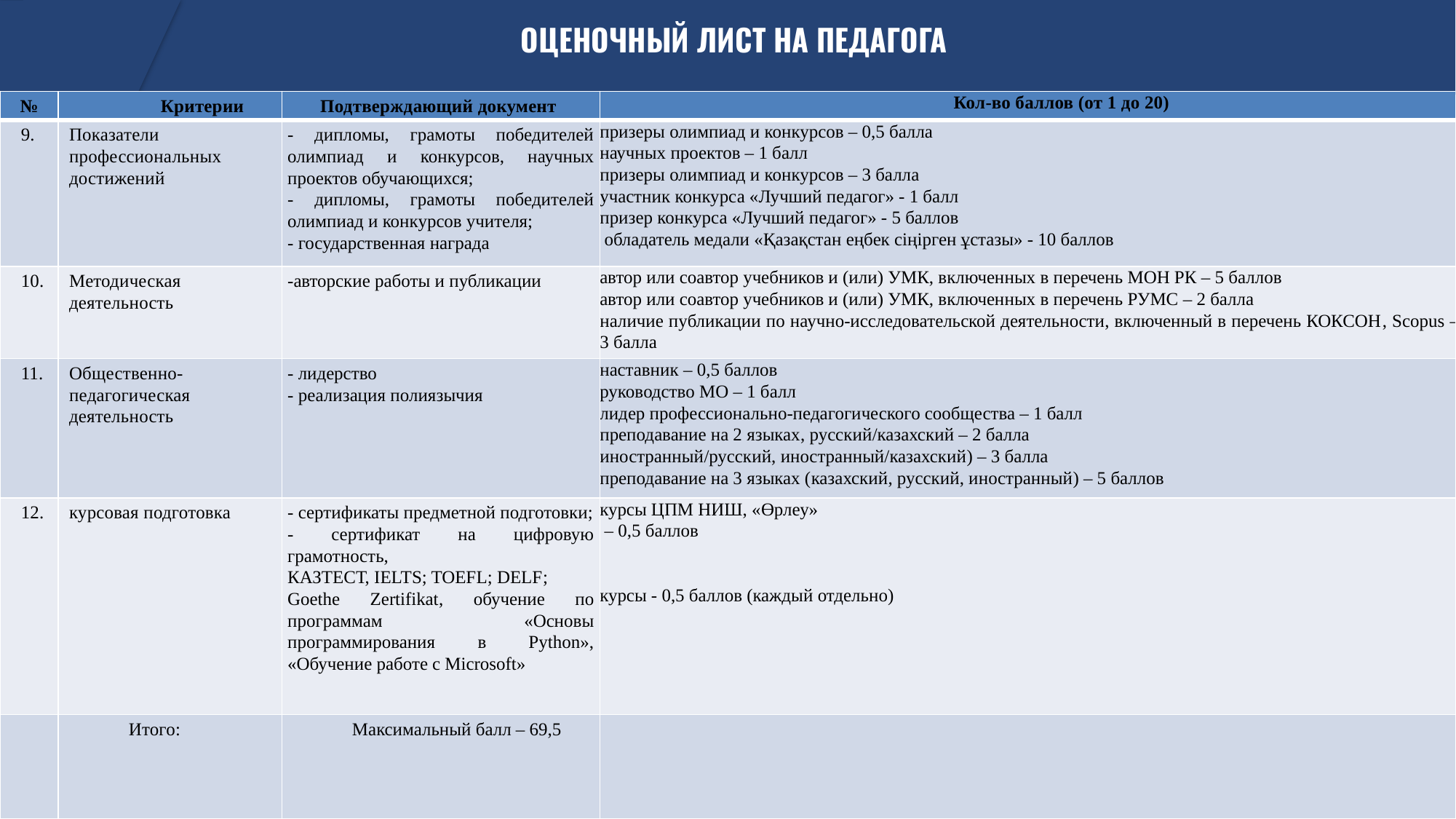

# ОЦЕНОЧНЫЙ ЛИСТ НА ПЕДАГОГА
| № | Критерии | Подтверждающий документ | Кол-во баллов (от 1 до 20) |
| --- | --- | --- | --- |
| 9. | Показатели профессиональных достижений | - дипломы, грамоты победителей олимпиад и конкурсов, научных проектов обучающихся; - дипломы, грамоты победителей олимпиад и конкурсов учителя; - государственная награда | призеры олимпиад и конкурсов – 0,5 балла научных проектов – 1 балл призеры олимпиад и конкурсов – 3 балла участник конкурса «Лучший педагог» - 1 балл призер конкурса «Лучший педагог» - 5 баллов  обладатель медали «Қазақстан еңбек сіңірген ұстазы» - 10 баллов |
| 10. | Методическая деятельность | -авторские работы и публикации | автор или соавтор учебников и (или) УМК, включенных в перечень МОН РК – 5 баллов автор или соавтор учебников и (или) УМК, включенных в перечень РУМС – 2 балла наличие публикации по научно-исследовательской деятельности, включенный в перечень КОКСОН, Scopus – 3 балла |
| 11. | Общественно-педагогическая деятельность | - лидерство - реализация полиязычия | наставник – 0,5 баллов руководство МО – 1 балл лидер профессионально-педагогического сообщества – 1 балл преподавание на 2 языках, русский/казахский – 2 балла иностранный/русский, иностранный/казахский) – 3 балла преподавание на 3 языках (казахский, русский, иностранный) – 5 баллов |
| 12. | курсовая подготовка | - сертификаты предметной подготовки; - сертификат на цифровую грамотность, КАЗТЕСТ, IELTS; TOEFL; DELF; Goethe Zertifikat, обучение по программам «Основы программирования в Python», «Обучение работе с Microsoft» | курсы ЦПМ НИШ, «Өрлеу» – 0,5 баллов     курсы - 0,5 баллов (каждый отдельно) |
|  | Итого: | Максимальный балл – 69,5 |  |